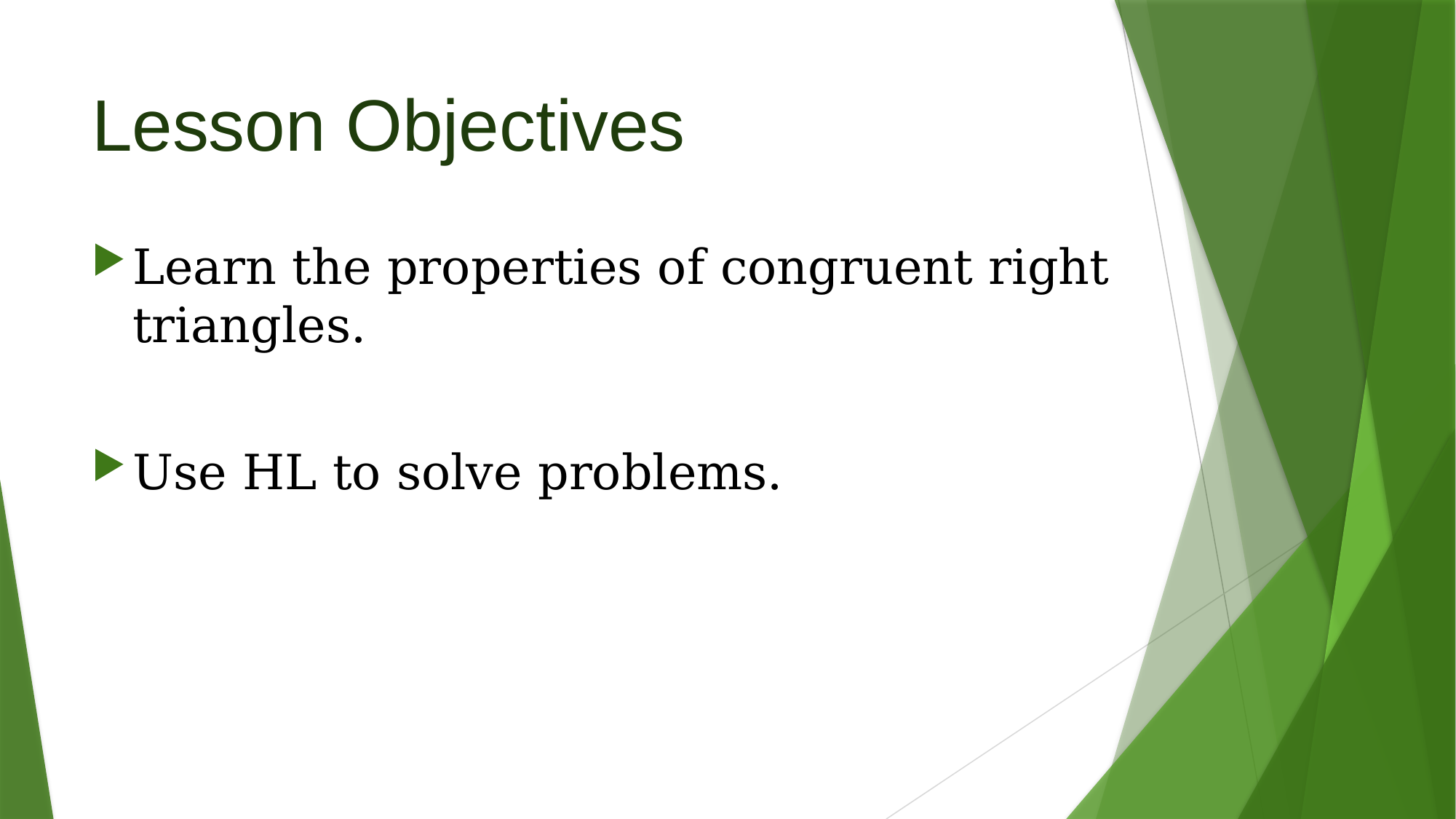

# Lesson Objectives
Learn the properties of congruent right triangles.

Use HL to solve problems.